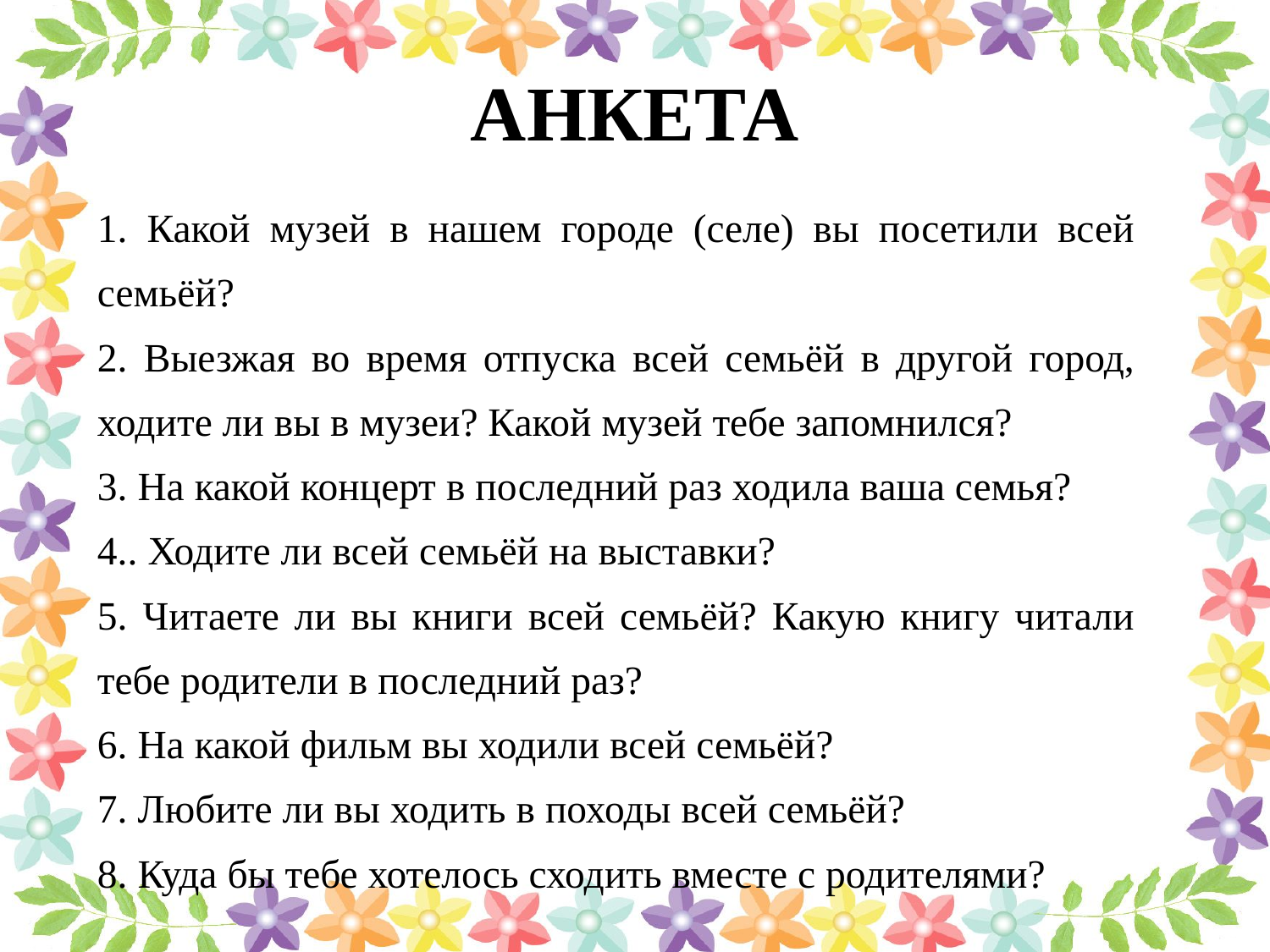

# АНКЕТА
1. Какой музей в нашем городе (селе) вы посетили всей семьёй?
2. Выезжая во время отпуска всей семьёй в другой город, ходите ли вы в музеи? Какой музей тебе запомнился?
3. На какой концерт в последний раз ходила ваша семья?
4.. Ходите ли всей семьёй на выставки?
5. Читаете ли вы книги всей семьёй? Какую книгу читали тебе родители в последний раз?
6. На какой фильм вы ходили всей семьёй?
7. Любите ли вы ходить в походы всей семьёй?
8. Куда бы тебе хотелось сходить вместе с родителями?